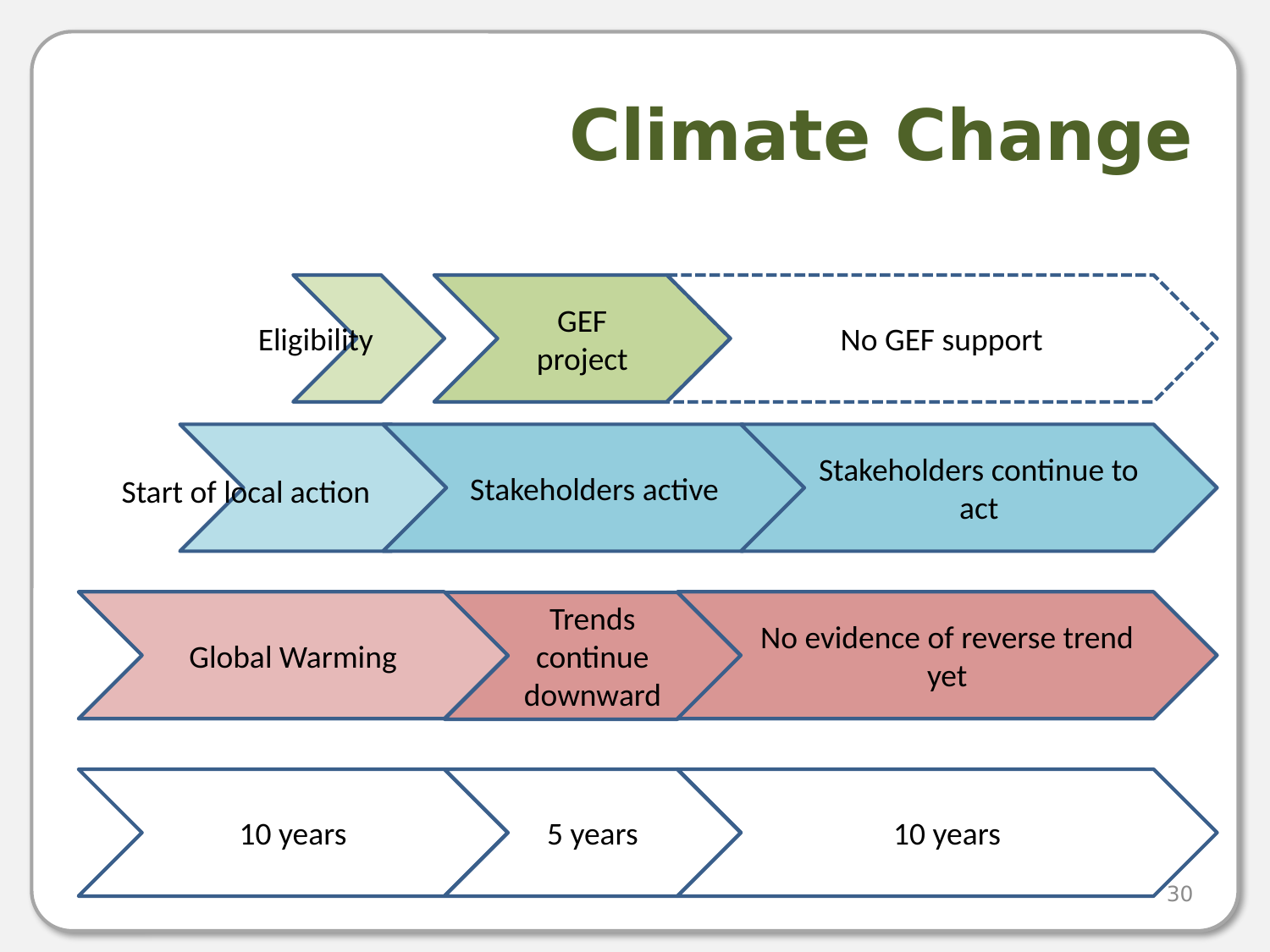

# Climate Change

GEF project
No GEF support
Eligibility

Stakeholders active
Stakeholders continue to act
Start of local action

Global Warming
No evidence of reverse trend yet
Trends continue downward
10 years
5 years
10 years
30